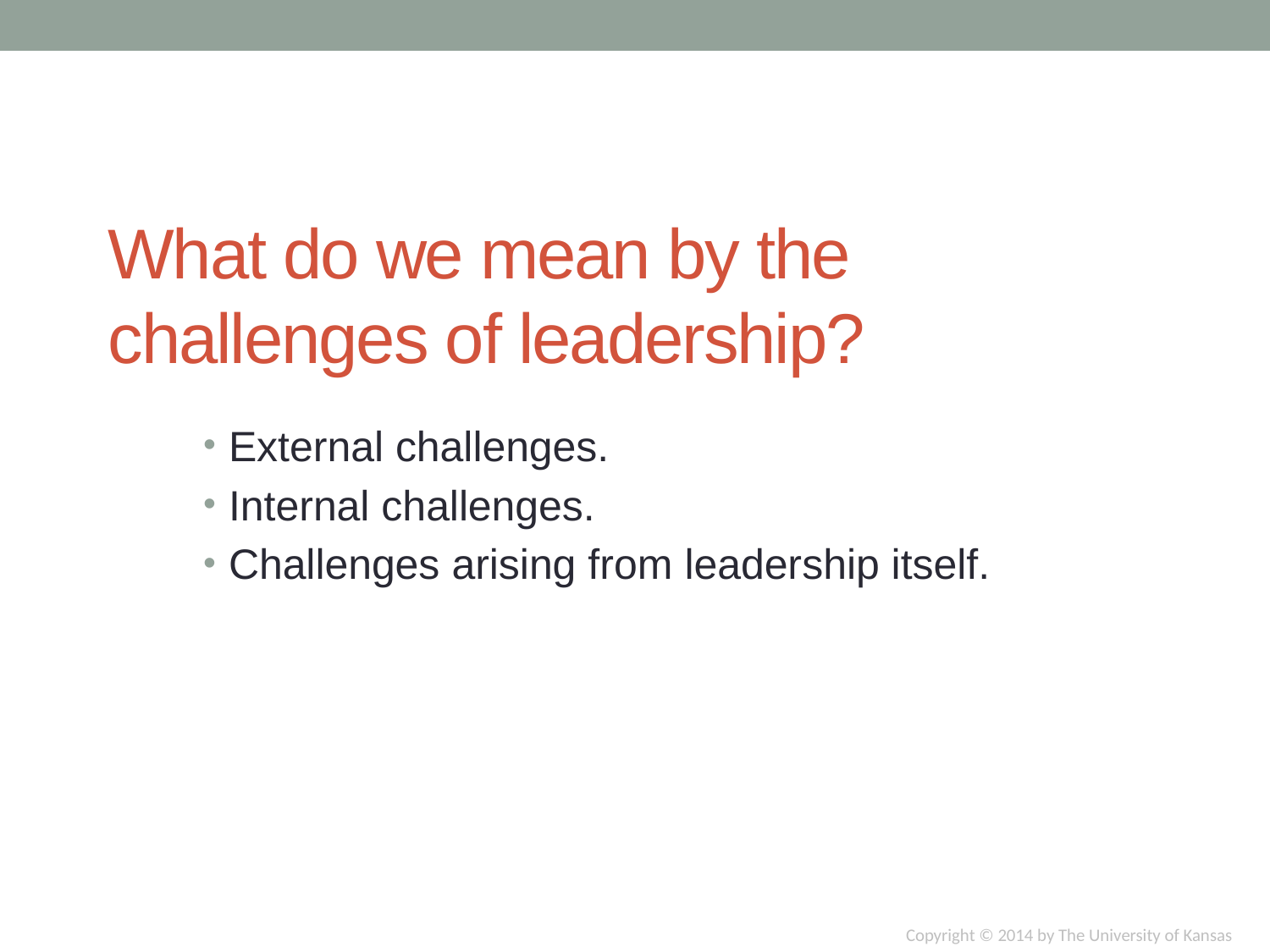

# What do we mean by the challenges of leadership?
External challenges.
Internal challenges.
Challenges arising from leadership itself.